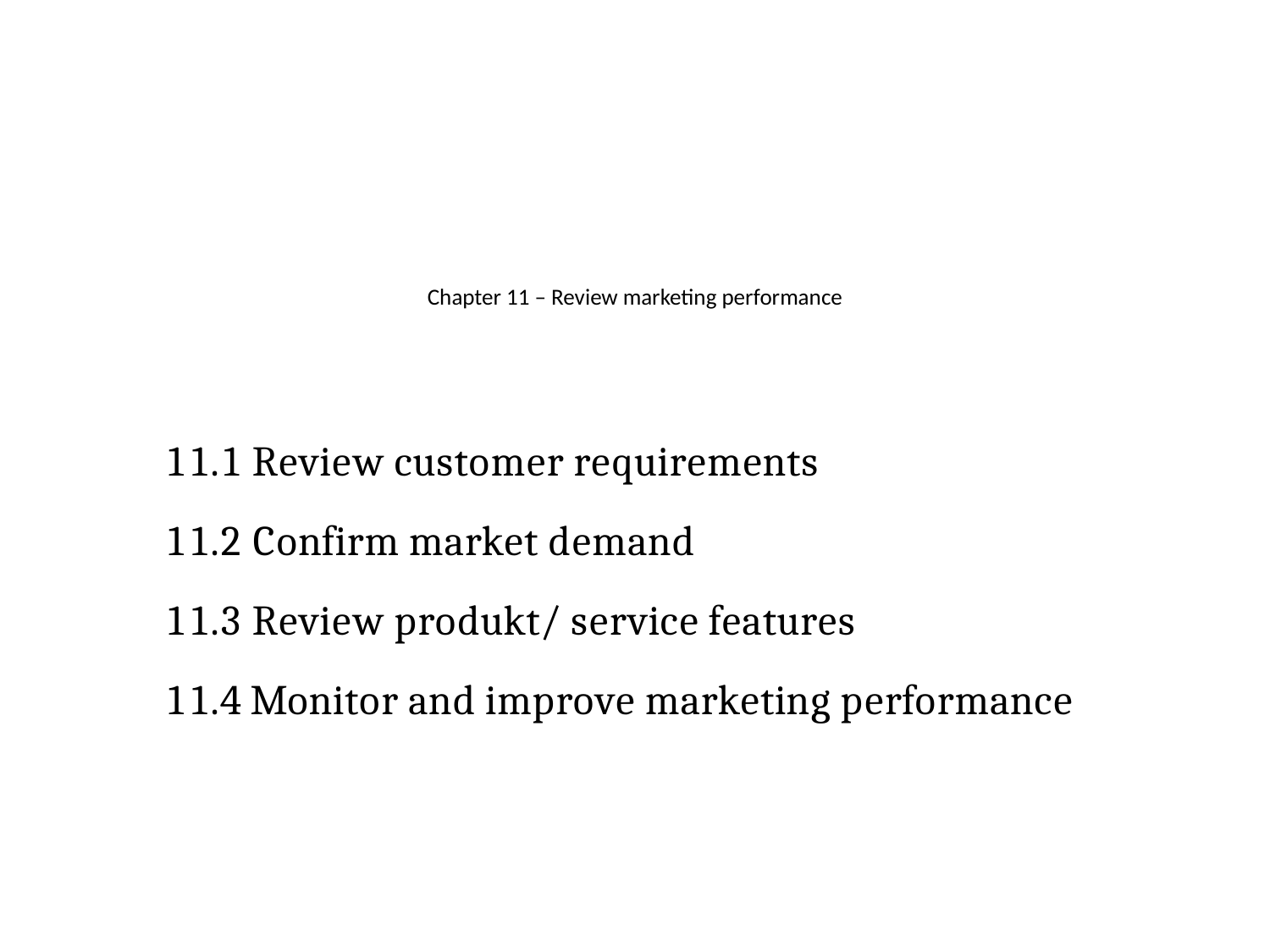

# Chapter 11 – Review marketing performance
11.1 Review customer requirements
11.2 Confirm market demand
11.3 Review produkt/ service features
11.4 Monitor and improve marketing performance